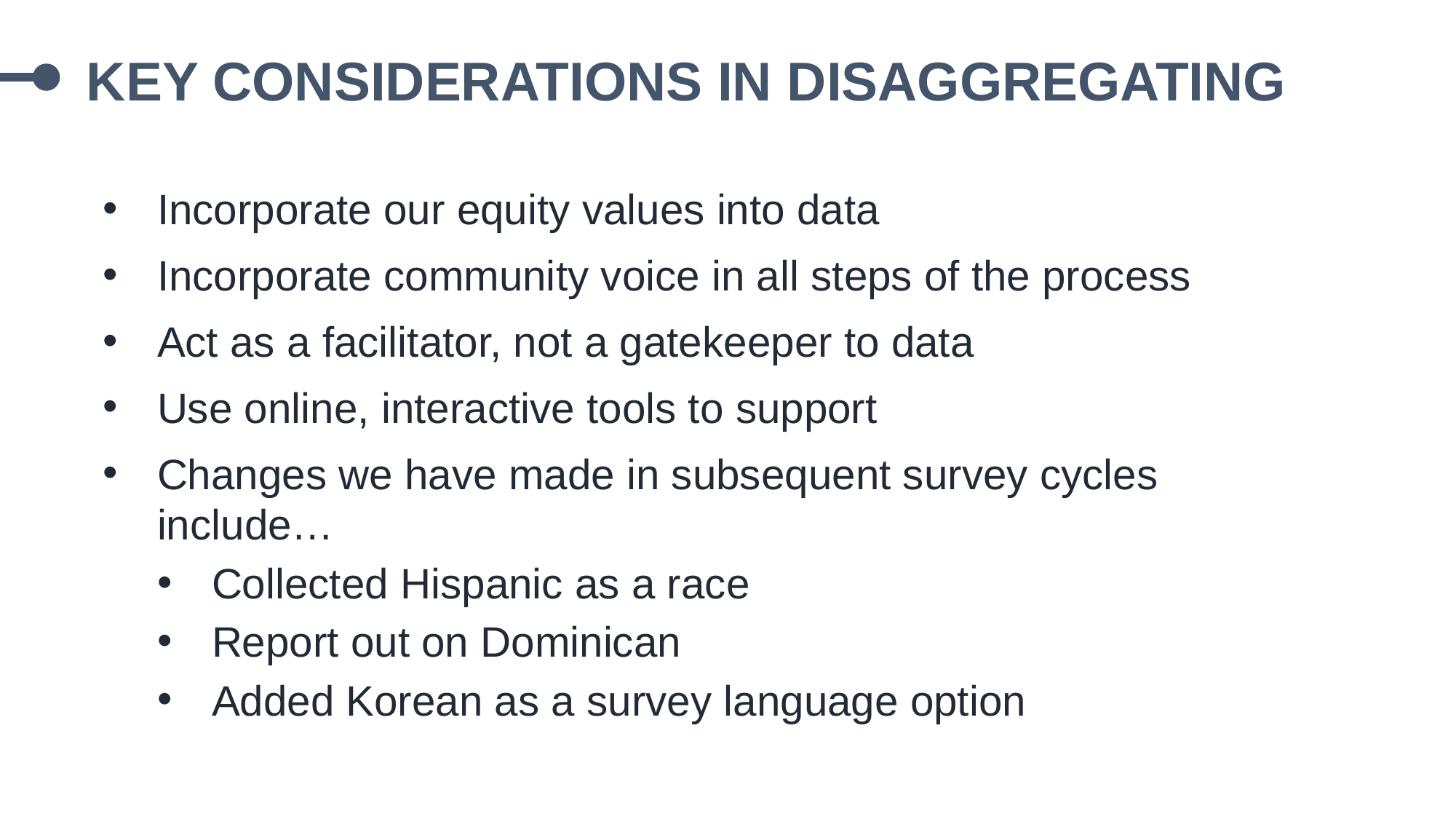

# Key Considerations in disaggregating
Incorporate our equity values into data
Incorporate community voice in all steps of the process
Act as a facilitator, not a gatekeeper to data
Use online, interactive tools to support
Changes we have made in subsequent survey cycles include…
Collected Hispanic as a race
Report out on Dominican
Added Korean as a survey language option